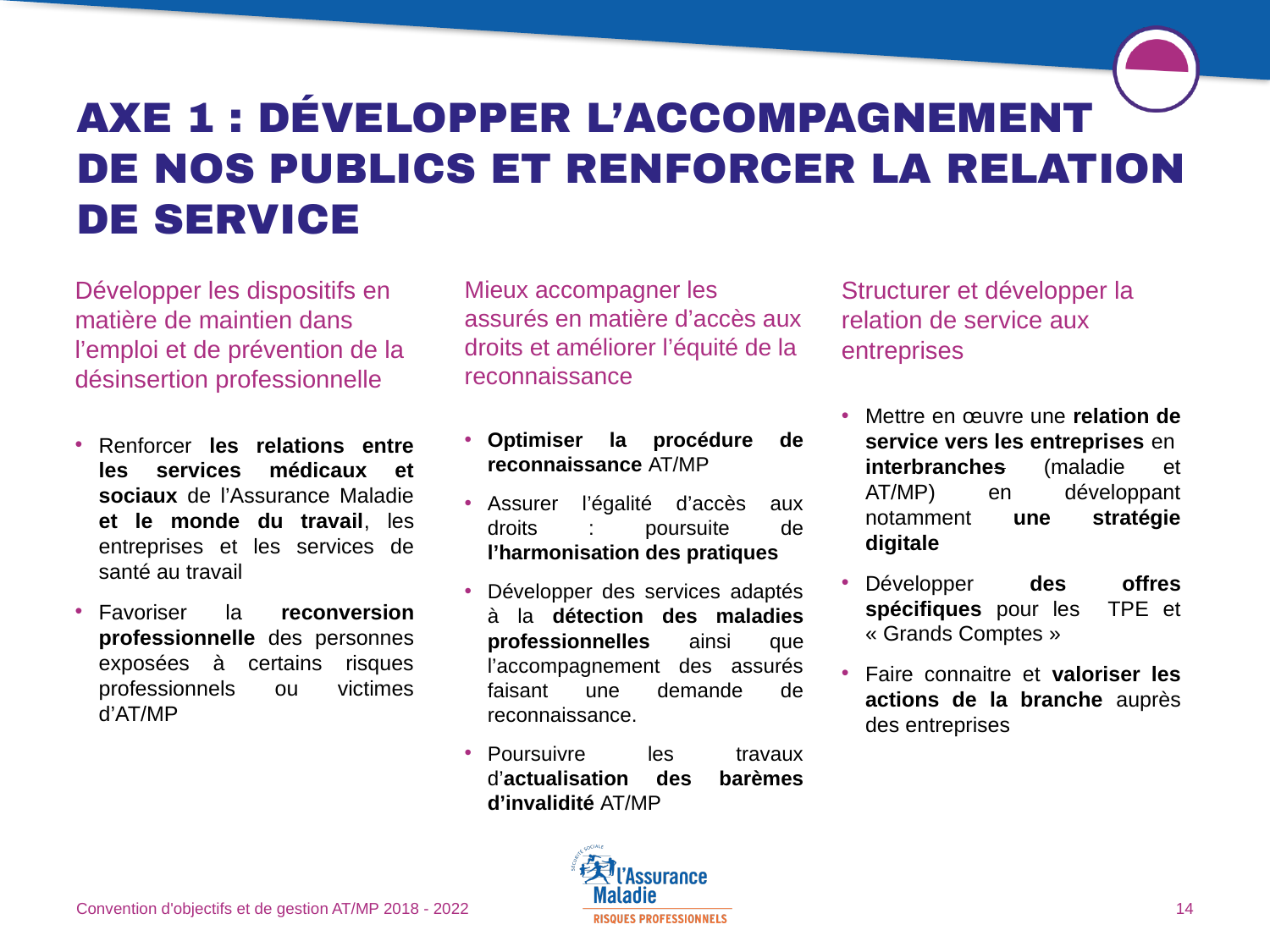

# Axe 1 : développer l’accompagnement de nos publics et renforcer la relation de service
Mieux accompagner les assurés en matière d’accès aux droits et améliorer l’équité de la reconnaissance

Optimiser la procédure de reconnaissance AT/MP
Assurer l’égalité d’accès aux droits : poursuite de l’harmonisation des pratiques
Développer des services adaptés à la détection des maladies professionnelles ainsi que l’accompagnement des assurés faisant une demande de reconnaissance.
Poursuivre les travaux d’actualisation des barèmes d’invalidité AT/MP

Développer les dispositifs en matière de maintien dans l’emploi et de prévention de la désinsertion professionnelle

Renforcer les relations entre les services médicaux et sociaux de l’Assurance Maladie et le monde du travail, les entreprises et les services de santé au travail
Favoriser la reconversion professionnelle des personnes exposées à certains risques professionnels ou victimes d’AT/MP

Structurer et développer la relation de service aux entreprises

Mettre en œuvre une relation de service vers les entreprises en  interbranches (maladie et AT/MP) en développant notamment une stratégie digitale
Développer des offres spécifiques pour les  TPE et « Grands Comptes »
Faire connaitre et valoriser les actions de la branche auprès des entreprises

Convention d'objectifs et de gestion AT/MP 2018 - 2022
14